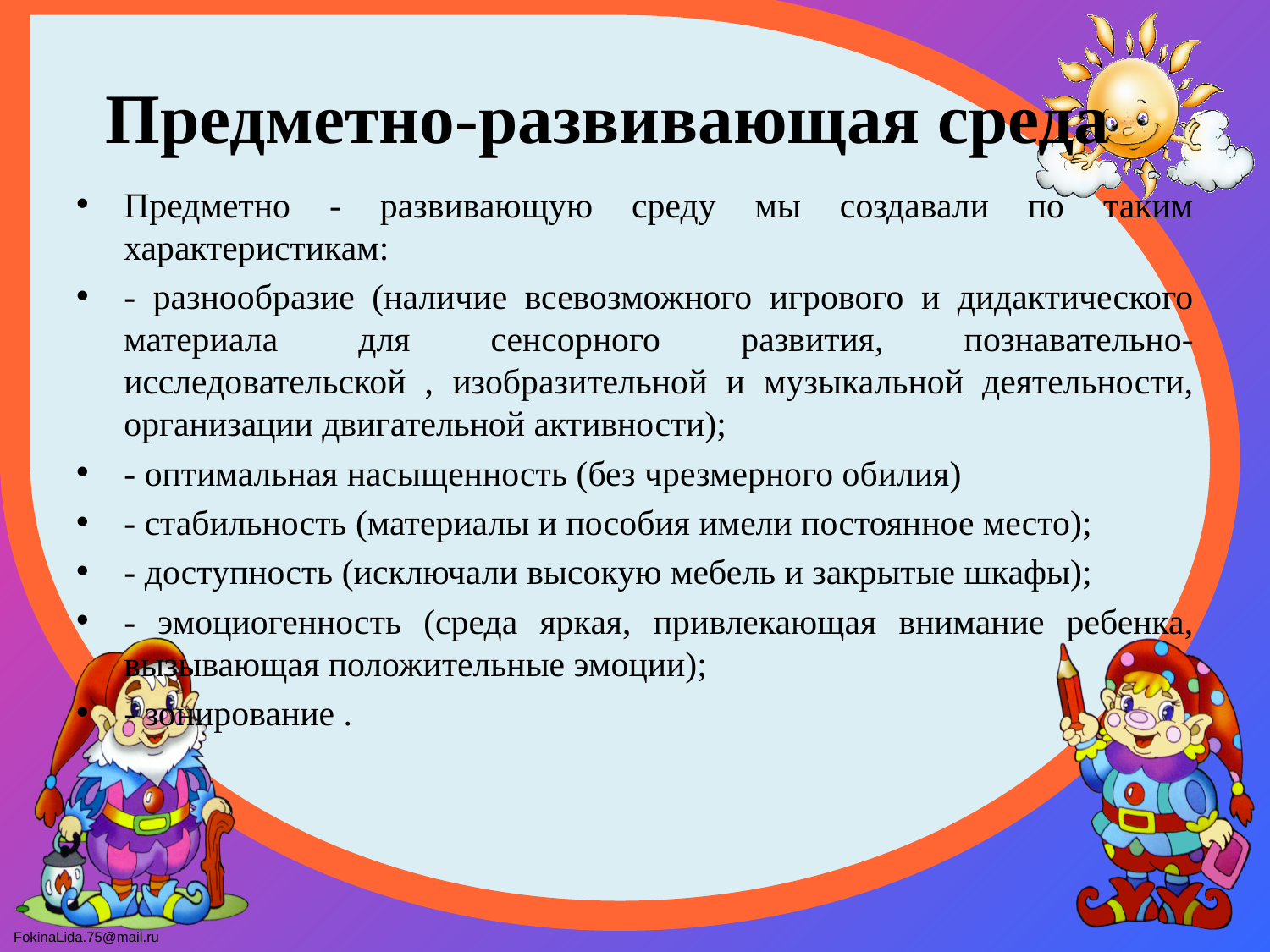

# Предметно-развивающая среда
Предметно - развивающую среду мы создавали по таким характеристикам:
- разнообразие (наличие всевозможного игрового и дидактического материала для сенсорного развития, познавательно- исследовательской , изобразительной и музыкальной деятельности, организации двигательной активности);
- оптимальная насыщенность (без чрезмерного обилия)
- стабильность (материалы и пособия имели постоянное место);
- доступность (исключали высокую мебель и закрытые шкафы);
- эмоциогенность (среда яркая, привлекающая внимание ребенка, вызывающая положительные эмоции);
- зонирование .